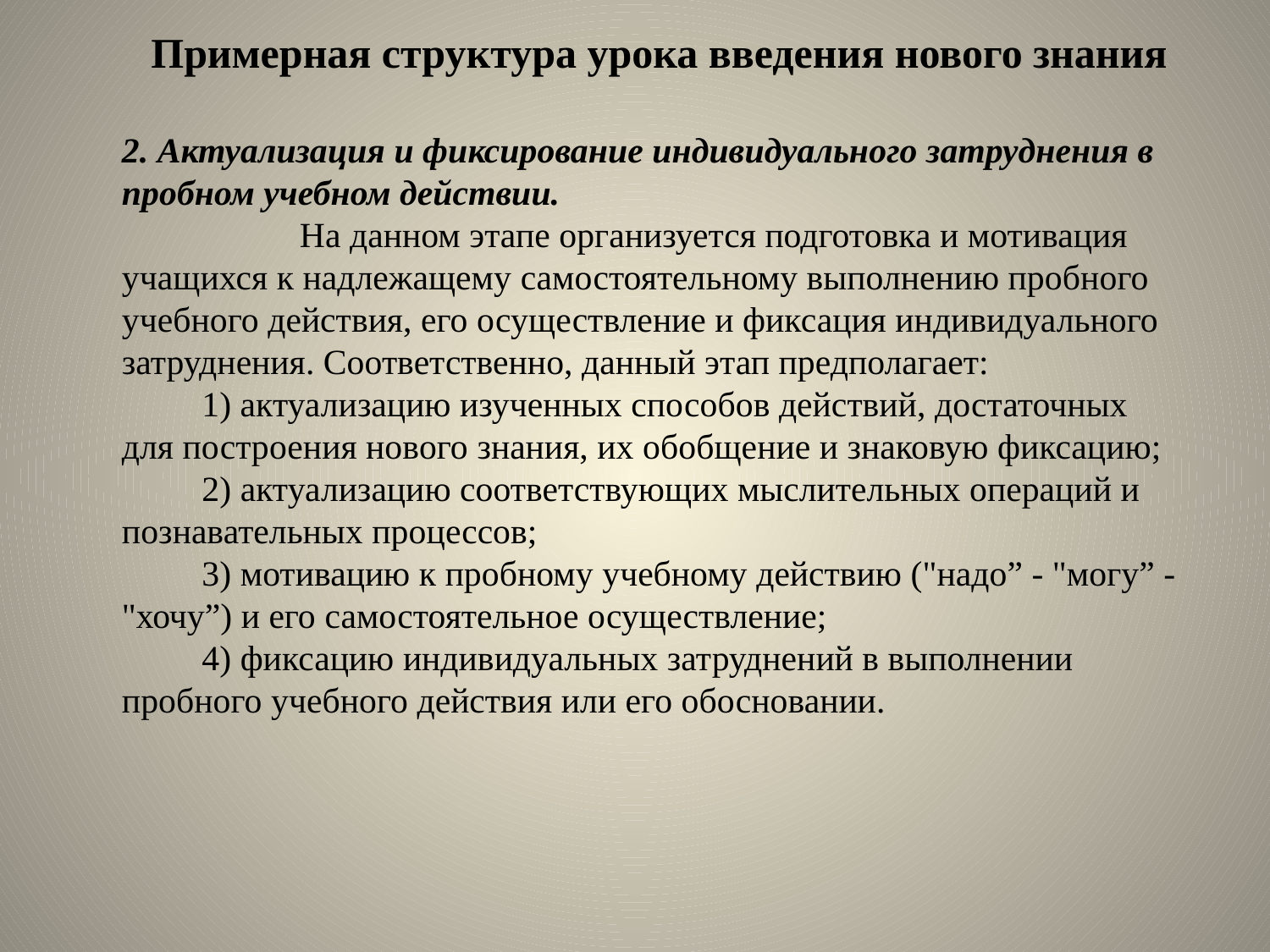

Примерная структура урока введения нового знания

2. Актуализация и фиксирование индивидуального затруднения в пробном учебном действии.
                    На данном этапе организуется подготовка и мотивация учащихся к надлежащему самостоятельному выполнению пробного учебного действия, его осуществление и фиксация индивидуального затруднения. Соответственно, данный этап предполагает:
         1) актуализацию изученных способов действий, достаточных для построения нового знания, их обобщение и знаковую фиксацию;
         2) актуализацию соответствующих мыслительных операций и познавательных процессов;
         3) мотивацию к пробному учебному действию ("надо” - "могу” - "хочу”) и его самостоятельное осуществление;
         4) фиксацию индивидуальных затруднений в выполнении пробного учебного действия или его обосновании.